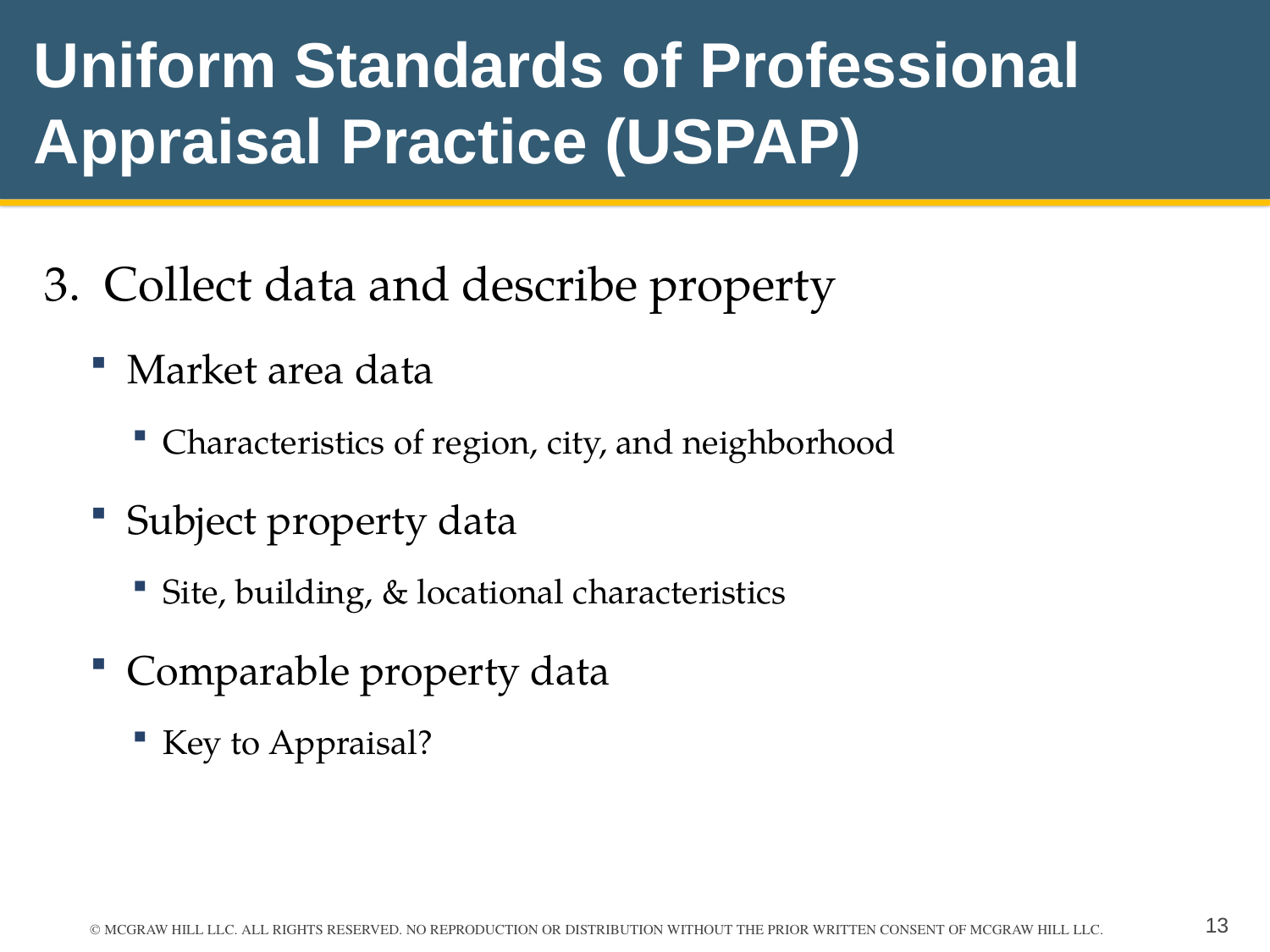

# Uniform Standards of Professional Appraisal Practice (USPAP)
3.  Collect data and describe property
Market area data
Characteristics of region, city, and neighborhood
Subject property data
Site, building, & locational characteristics
Comparable property data
Key to Appraisal?

© MCGRAW HILL LLC. ALL RIGHTS RESERVED. NO REPRODUCTION OR DISTRIBUTION WITHOUT THE PRIOR WRITTEN CONSENT OF MCGRAW HILL LLC.
13